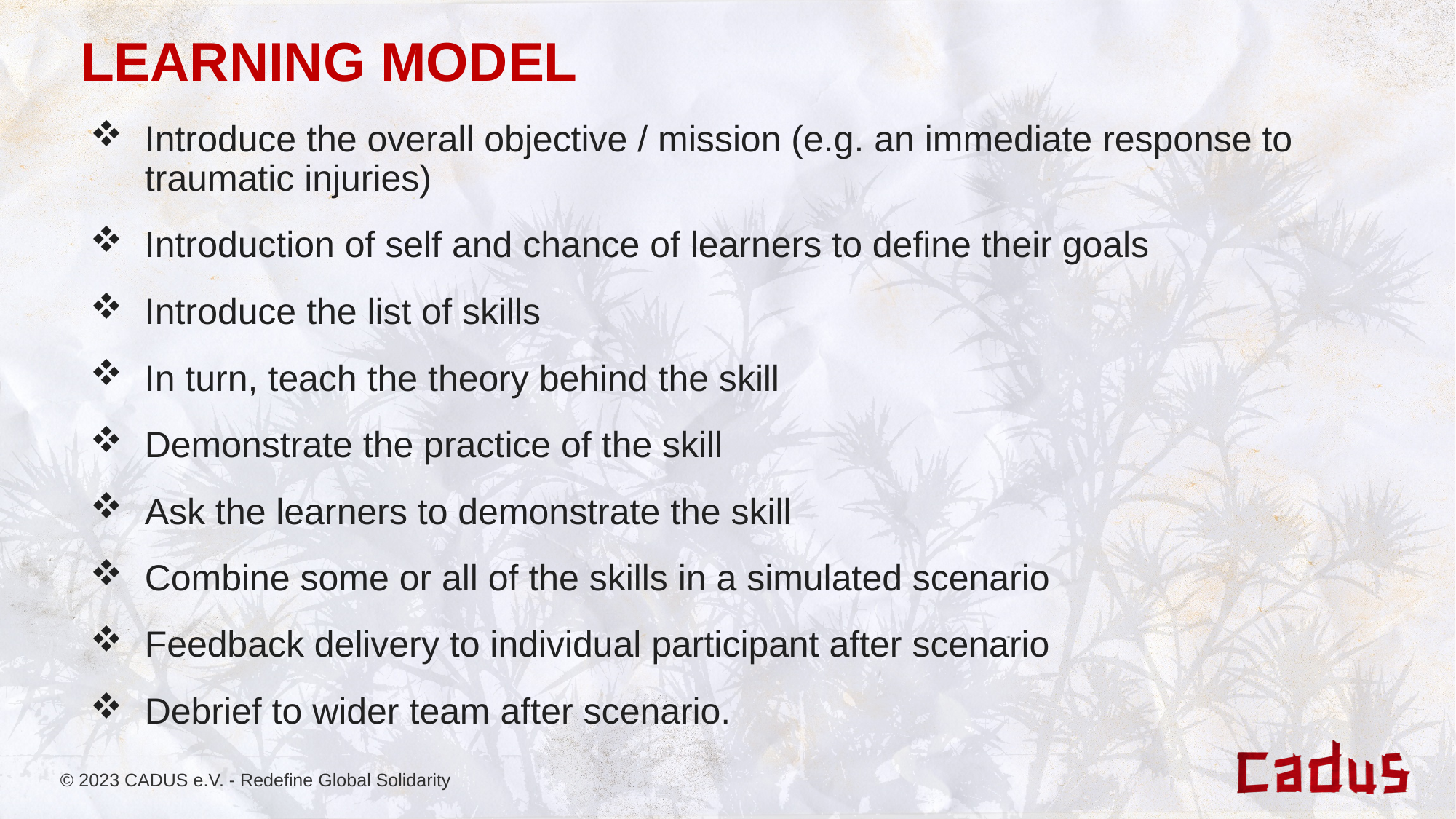

LEARNING MODEL
Introduce the overall objective / mission (e.g. an immediate response to traumatic injuries)
Introduction of self and chance of learners to define their goals
Introduce the list of skills
In turn, teach the theory behind the skill
Demonstrate the practice of the skill
Ask the learners to demonstrate the skill
Combine some or all of the skills in a simulated scenario
Feedback delivery to individual participant after scenario
Debrief to wider team after scenario.